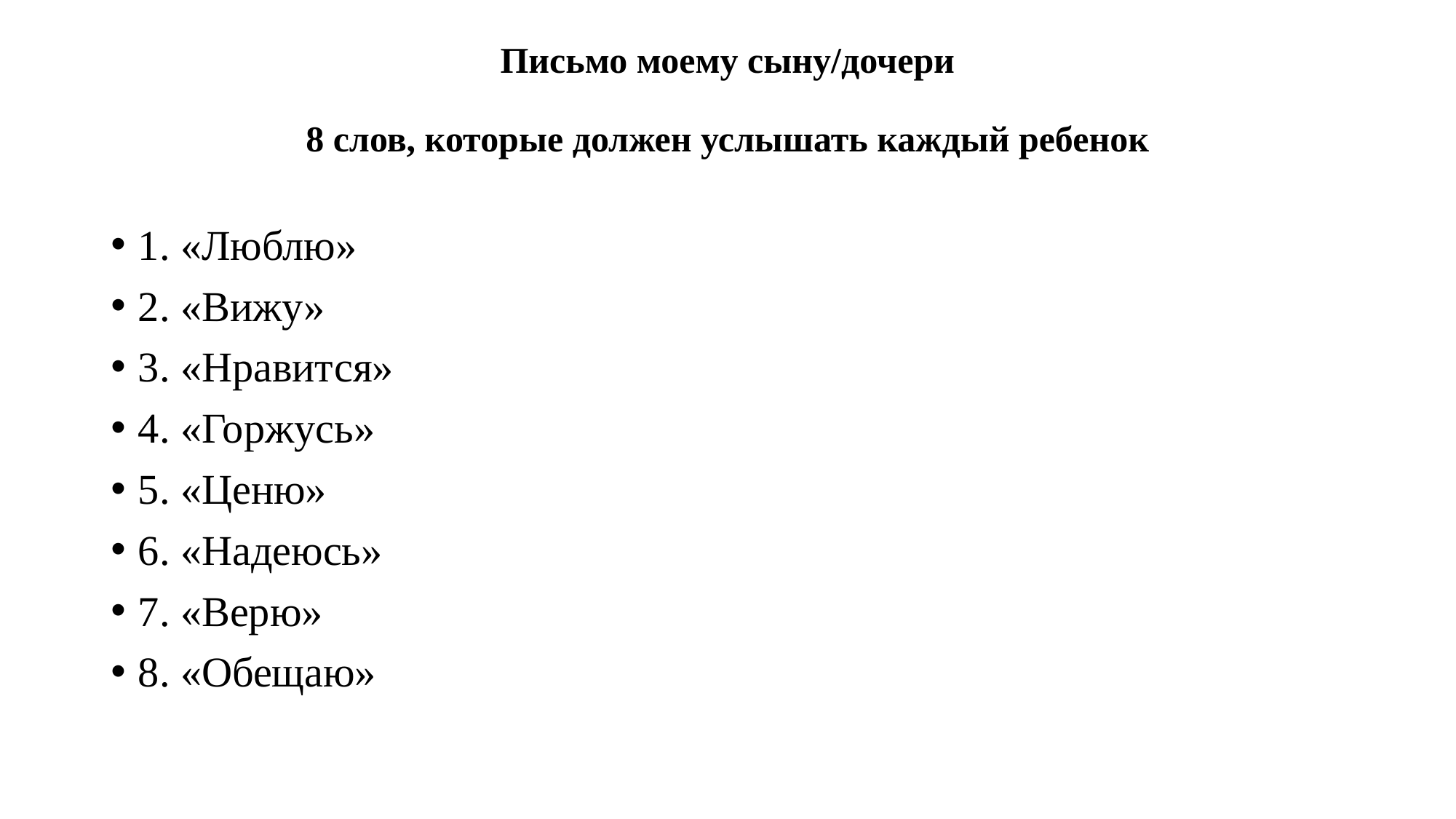

# Письмо моему сыну/дочери 8 слов, которые должен услышать каждый ребенок
1. «Люблю»
2. «Вижу»
3. «Нравится»
4. «Горжусь»
5. «Ценю»
6. «Надеюсь»
7. «Верю»
8. «Обещаю»